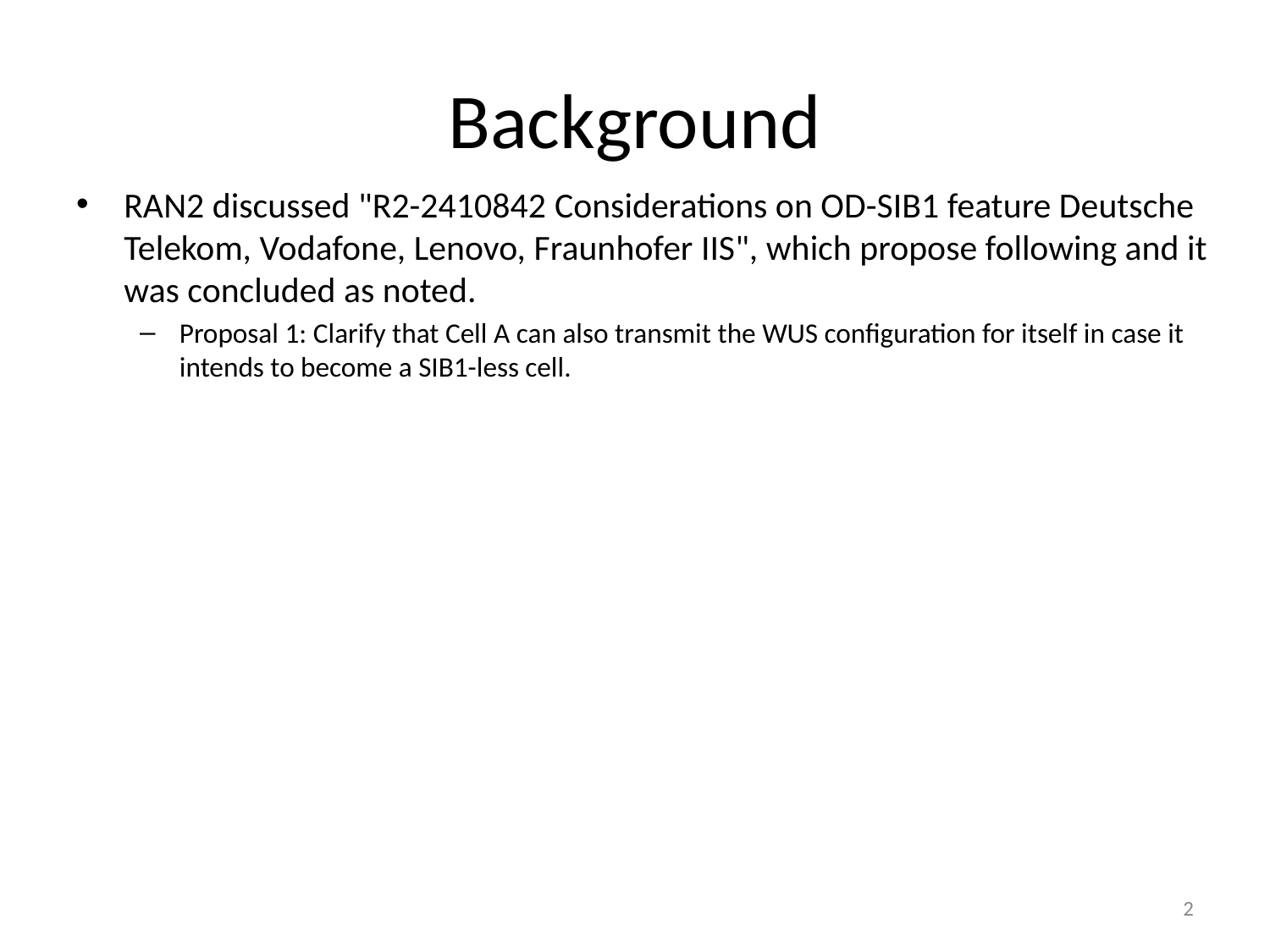

# Background
RAN2 discussed "R2-2410842 Considerations on OD-SIB1 feature Deutsche Telekom, Vodafone, Lenovo, Fraunhofer IIS", which propose following and it was concluded as noted.
Proposal 1: Clarify that Cell A can also transmit the WUS configuration for itself in case it intends to become a SIB1-less cell.

2